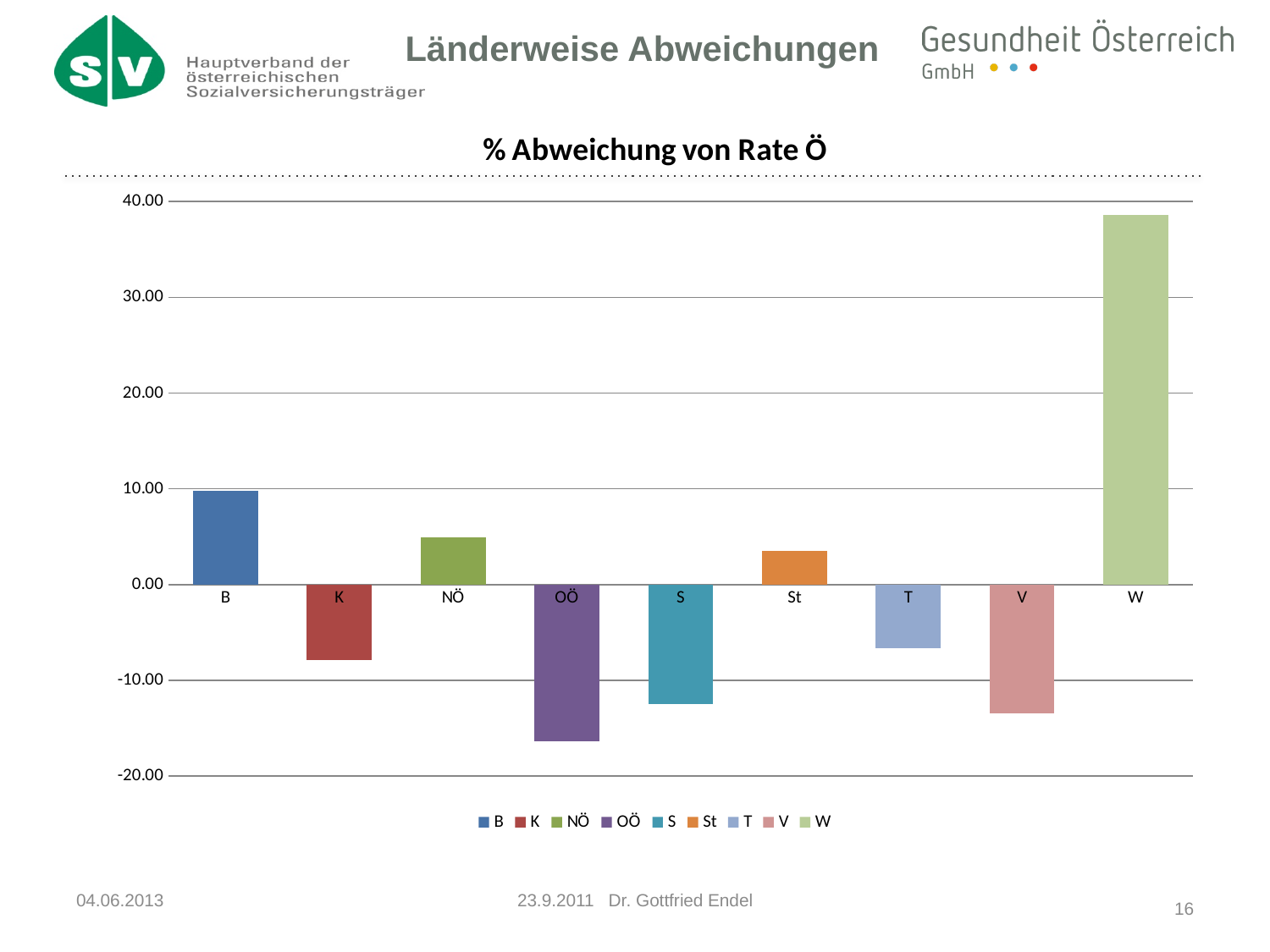

# Länderweise Abweichungen

### Chart:

| Category | % Abweichung von Rate Ö |
|---|---|
| B | 9.794999342204619 |
| K | -7.918513152715832 |
| NÖ | 4.963578707180377 |
| OÖ | -16.405465212796457 |
| S | -12.486850812670022 |
| St | 3.5229844112486837 |
| T | -6.6596556405616525 |
| V | -13.419783595699109 |
| W | 38.609080966556654 |
04.06.2013
23.9.2011   Dr. Gottfried Endel
16